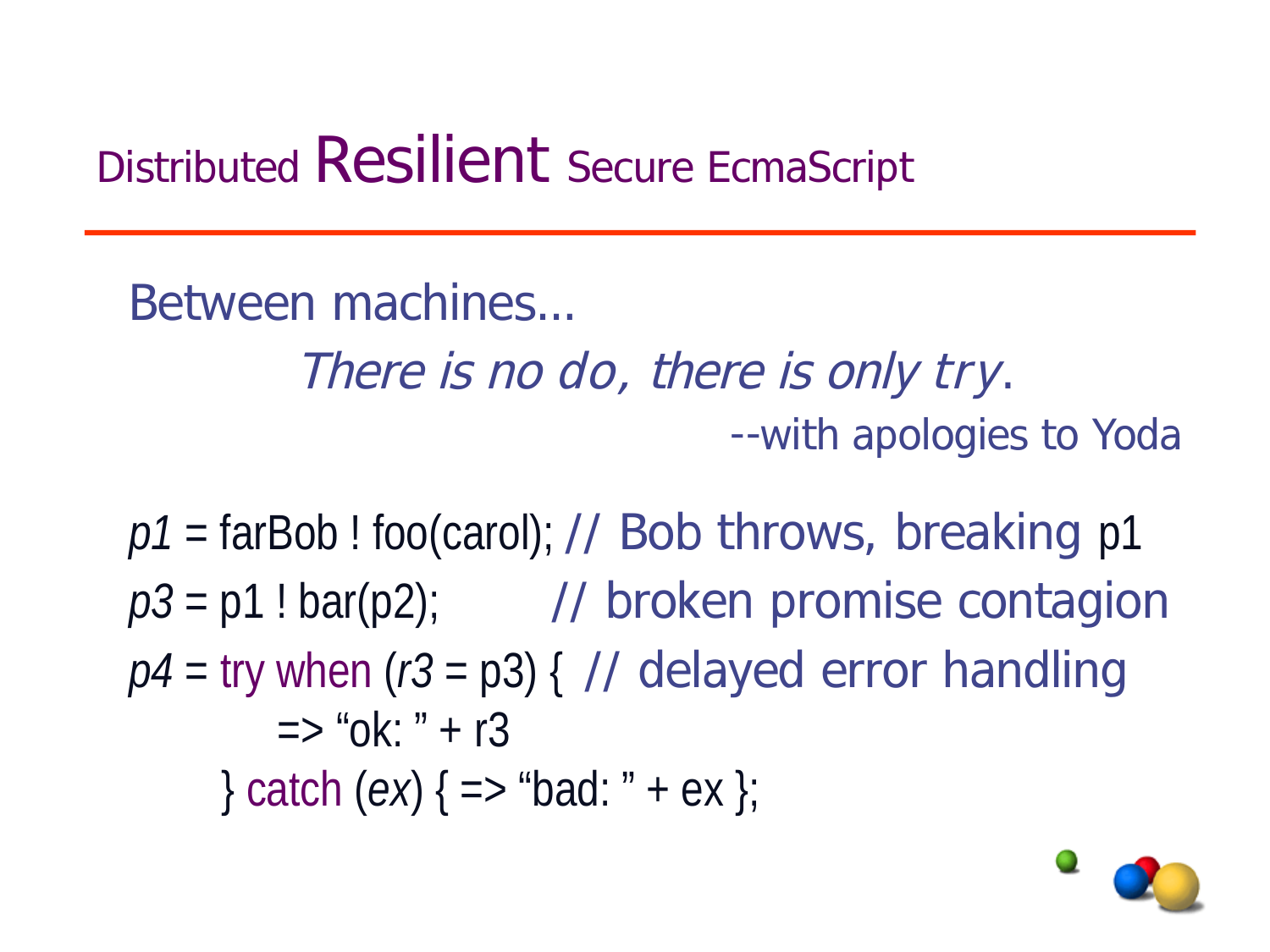

# Distributed Resilient Secure EcmaScript
Between machines…
There is no do, there is only try.
--with apologies to Yoda
p1 = farBob ! foo(carol); // Bob throws, breaking p1
p3 = p1 ! bar(p2);          // broken promise contagion
p4 = try when (r3 = p3) {  // delayed error handling
         => “ok: ” + r3
    } catch (ex) { => “bad: ” + ex };